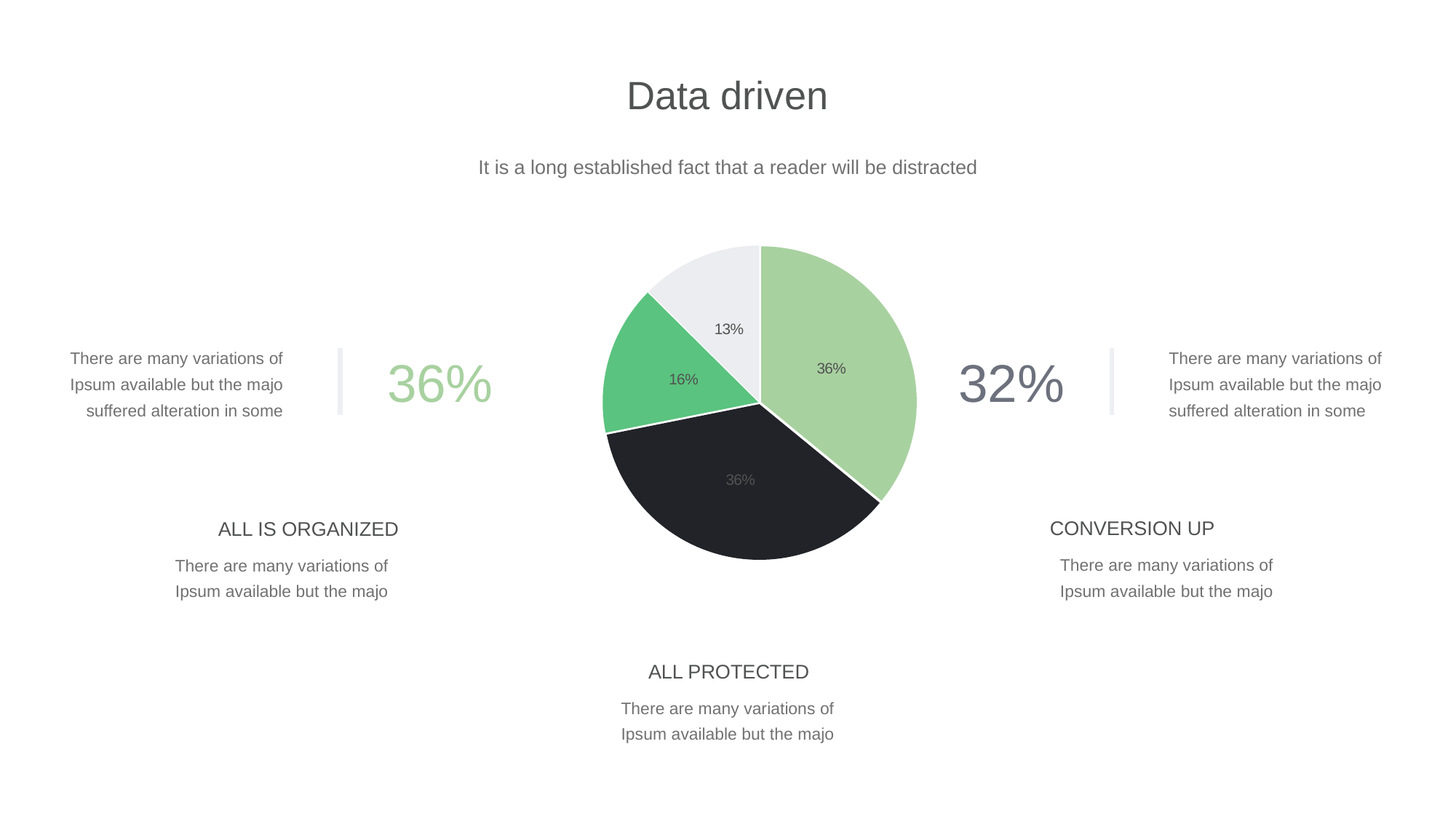

# Data driven
It is a long established fact that a reader will be distracted

### Chart

| Category | Region 1 |
|---|---|
| April | 60.0 |
| May | 60.0 |
| July | 26.0 |
| August | 21.0 |
There are many variations of
Ipsum available but the majo
suffered alteration in some
There are many variations of
Ipsum available but the majo
suffered alteration in some
36%
32%

conversion UP
All is organized
There are many variations of
Ipsum available but the majo
There are many variations of
Ipsum available but the majo
All protected
There are many variations of
Ipsum available but the majo